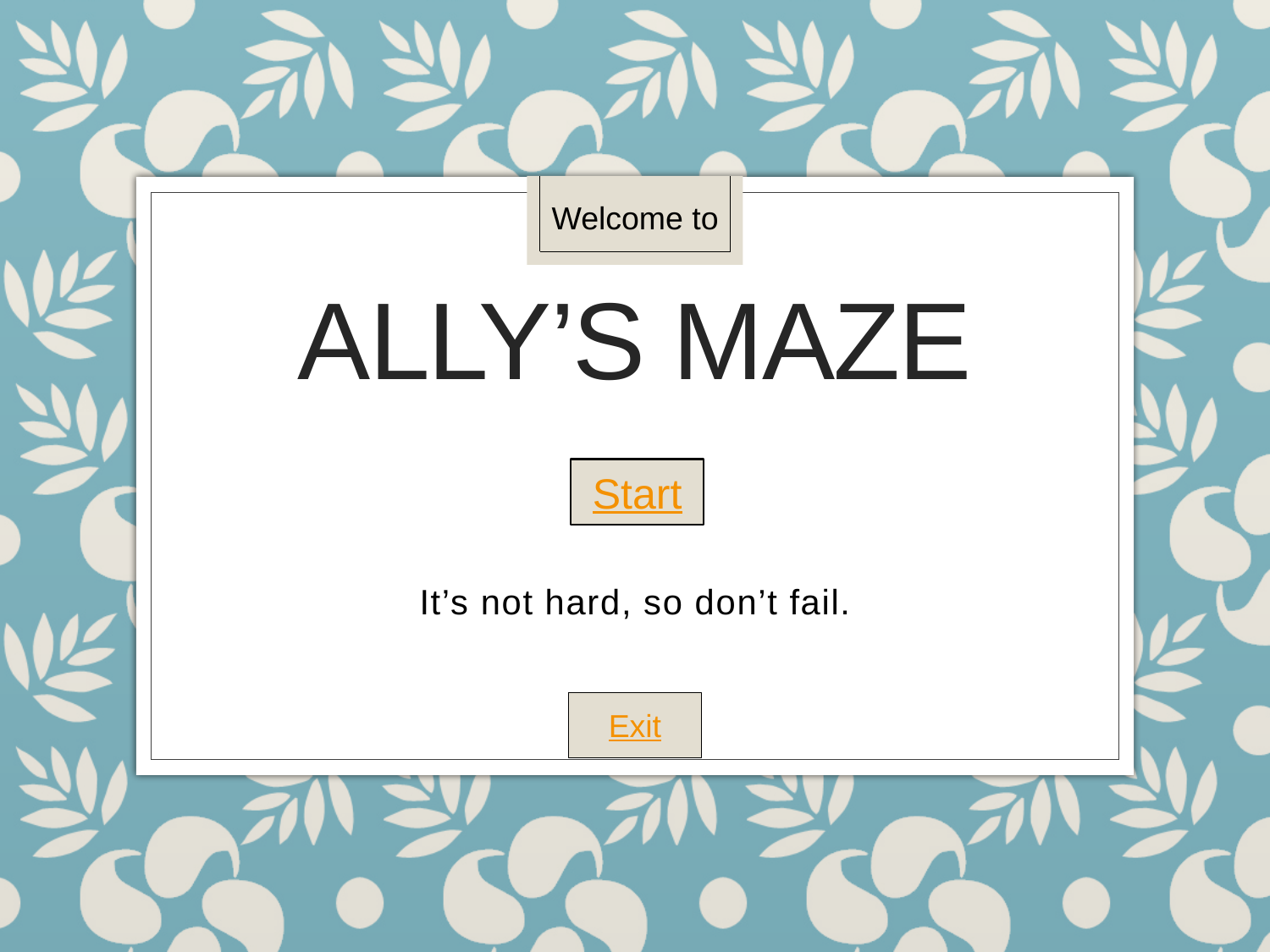

Welcome to
# Ally’s Maze
Start
It’s not hard, so don’t fail.
Exit